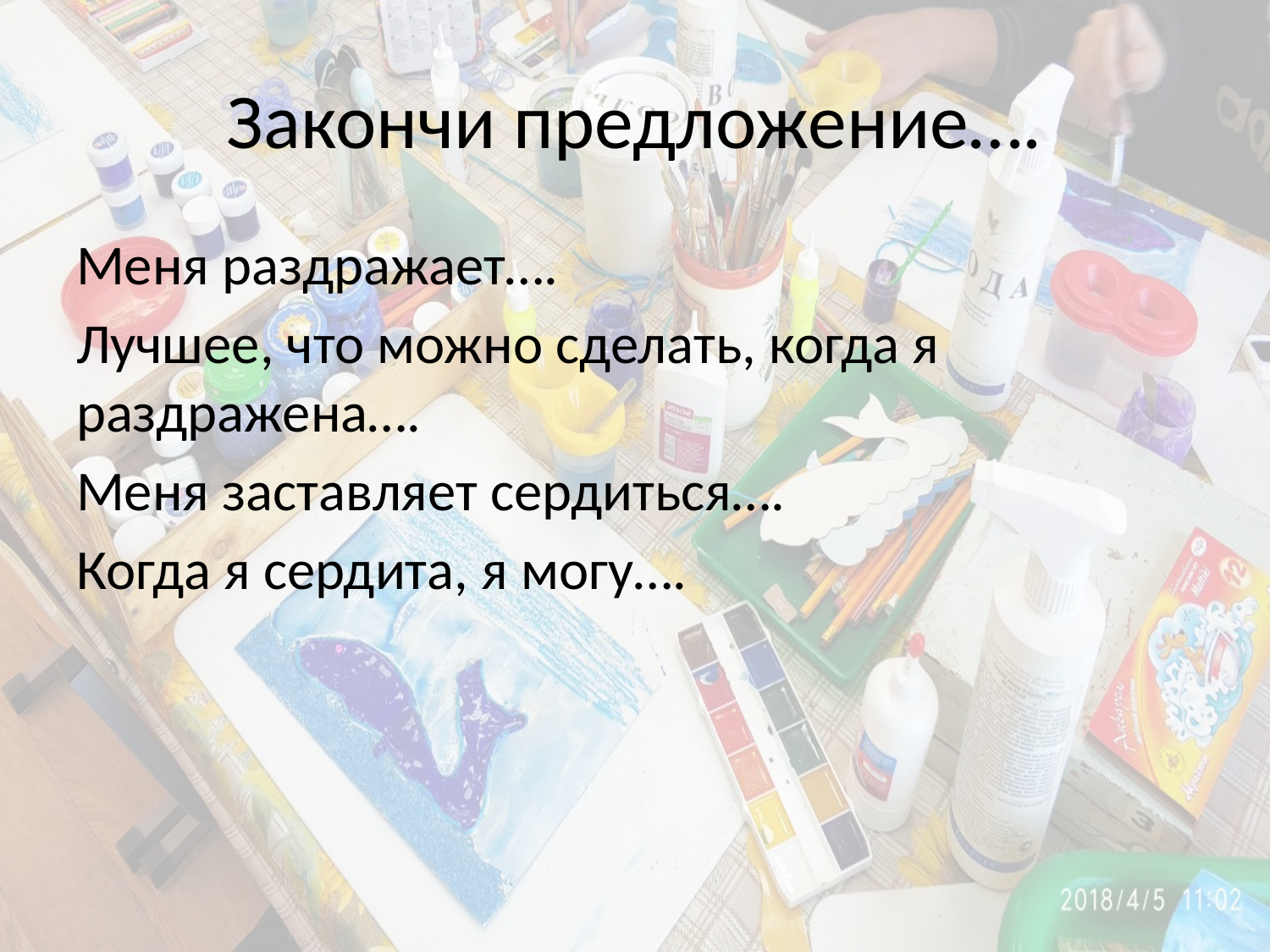

# Закончи предложение….
Меня раздражает….
Лучшее, что можно сделать, когда я раздражена….
Меня заставляет сердиться….
Когда я сердита, я могу….